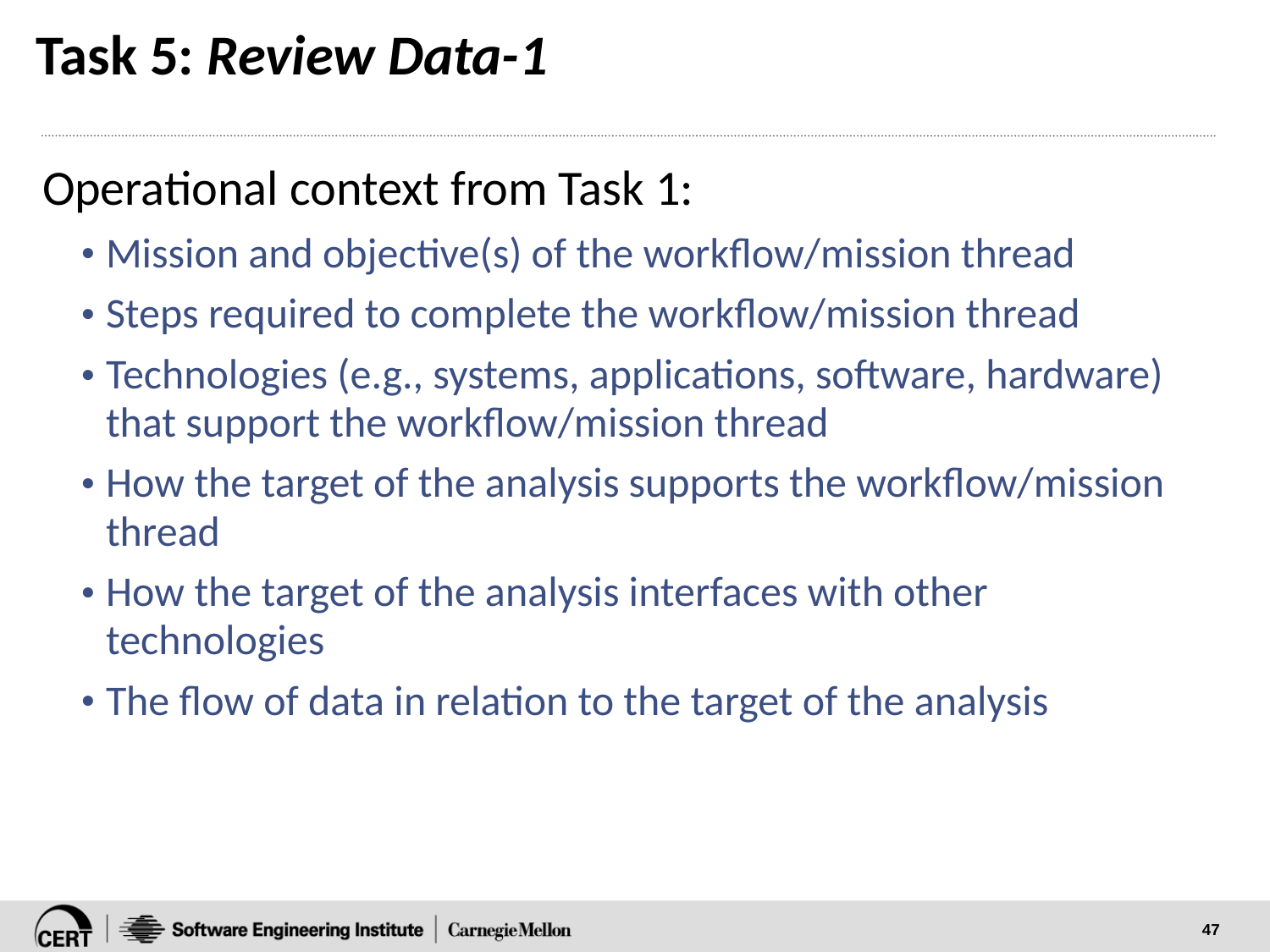

# Task 5: Review Data-1
Operational context from Task 1:
Mission and objective(s) of the workflow/mission thread
Steps required to complete the workflow/mission thread
Technologies (e.g., systems, applications, software, hardware) that support the workflow/mission thread
How the target of the analysis supports the workflow/mission thread
How the target of the analysis interfaces with other technologies
The flow of data in relation to the target of the analysis